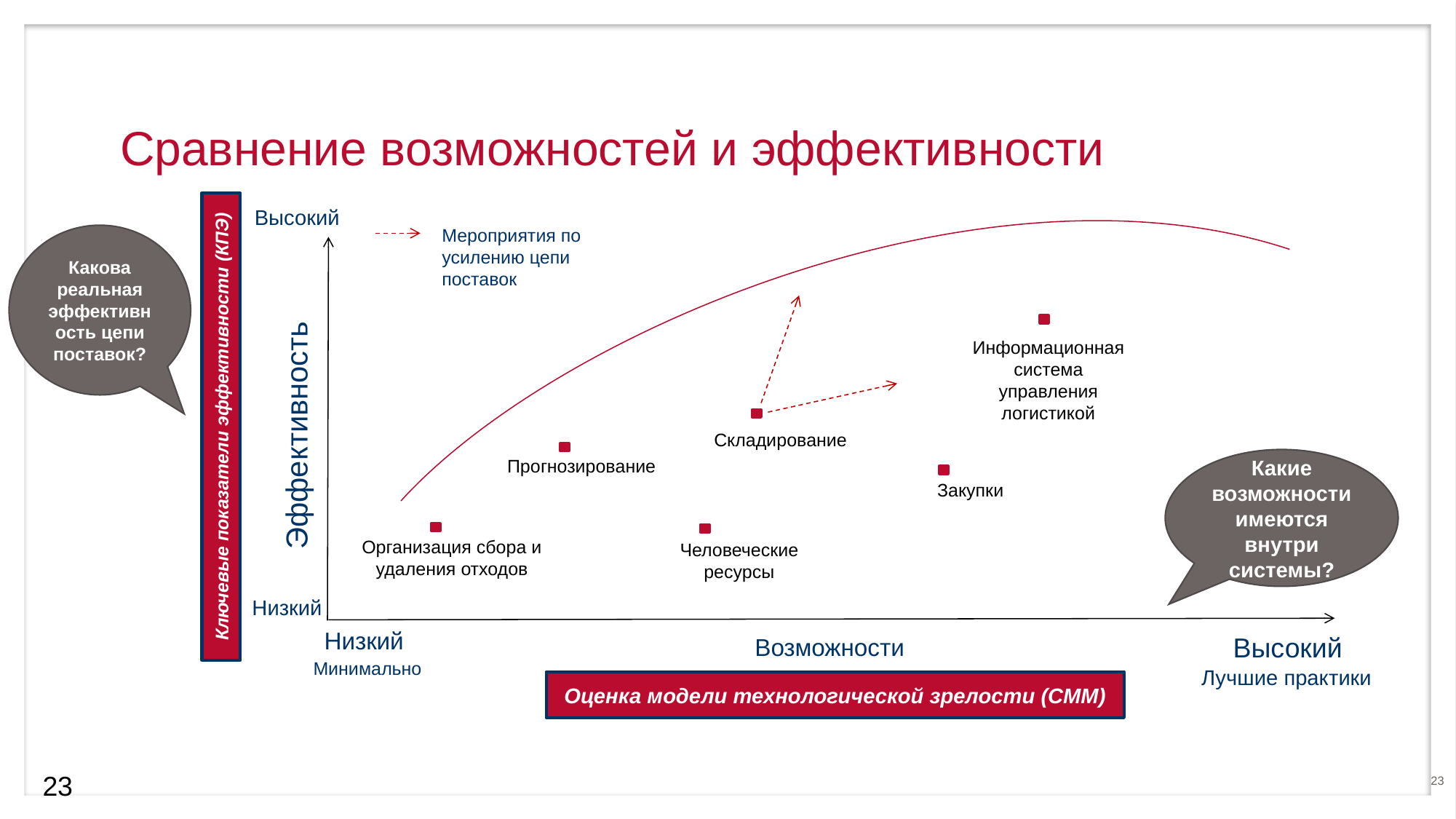

# Сравнение возможностей и эффективности
Высокий
Мероприятия по усилению цепи поставок
Какова реальная эффективность цепи поставок?
Эффективность

Информационная система управления логистикой
Ключевые показатели эффективности (КПЭ)

Складирование

Прогнозирование
Какие возможности имеются внутри системы?

Закупки

Организация сбора и удаления отходов
Человеческие ресурсы
Низкий
Низкий
Минимально
Высокий
Лучшие практики
Возможности
Оценка модели технологической зрелости (СММ)
23
23